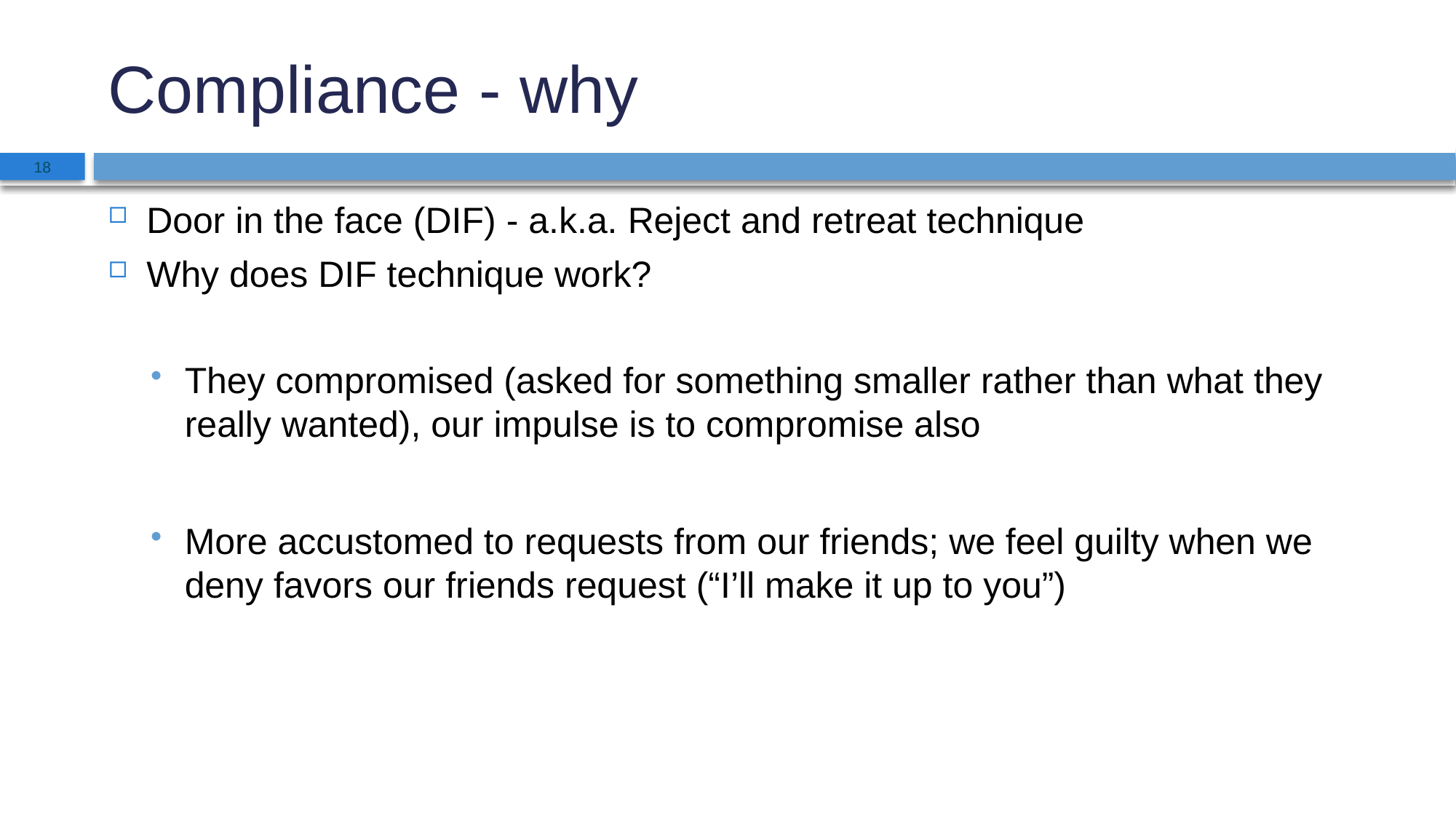

# Compliance - why
18
Door in the face (DIF) - a.k.a. Reject and retreat technique
Why does DIF technique work?

They compromised (asked for something smaller rather than what they really wanted), our impulse is to compromise also

More accustomed to requests from our friends; we feel guilty when we deny favors our friends request (“I’ll make it up to you”)